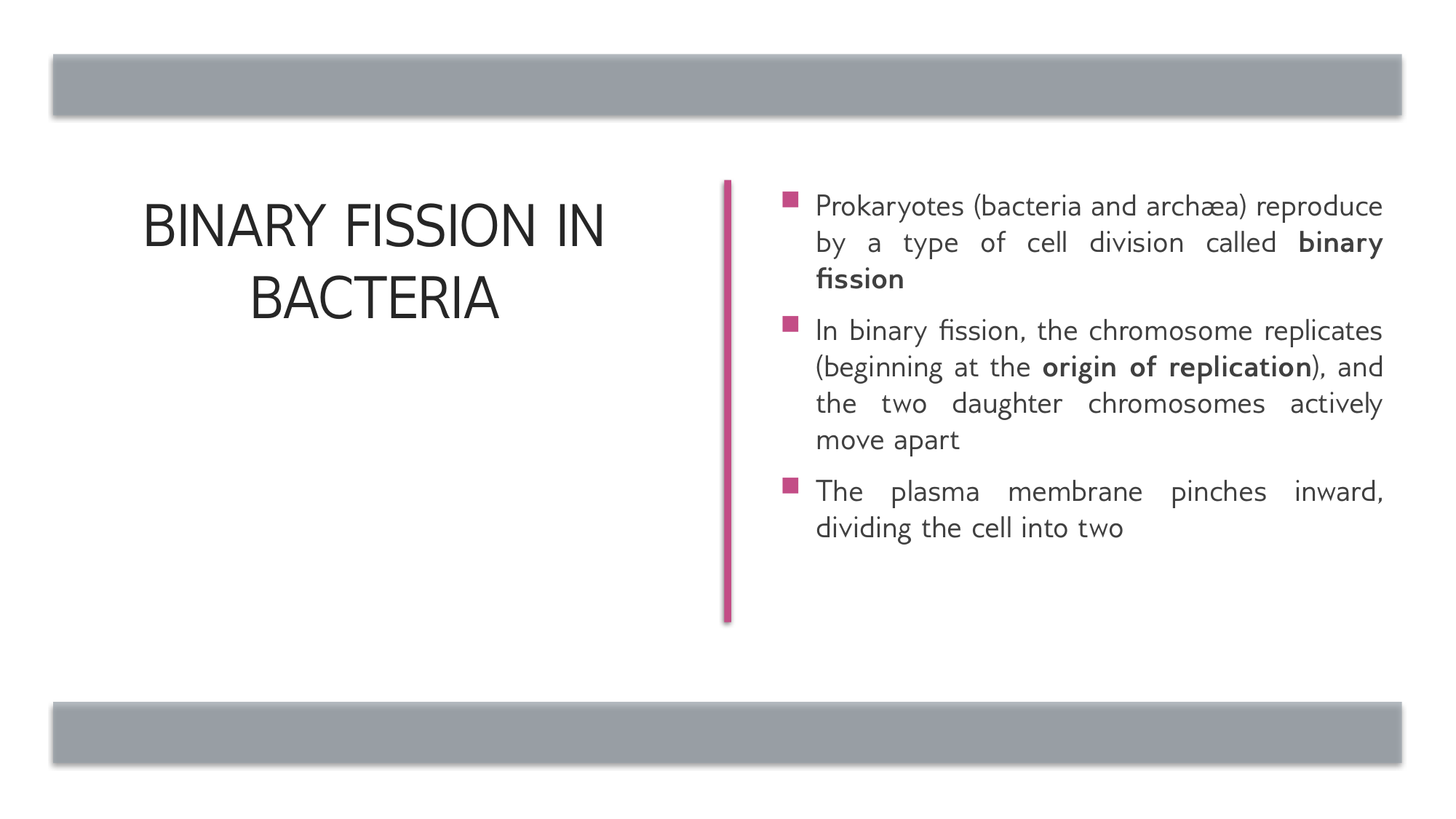

# Binary Fission in Bacteria
Prokaryotes (bacteria and archaea) reproduce by a type of cell division called binary fission
In binary fission, the chromosome replicates (beginning at the origin of replication), and the two daughter chromosomes actively move apart
The plasma membrane pinches inward, dividing the cell into two